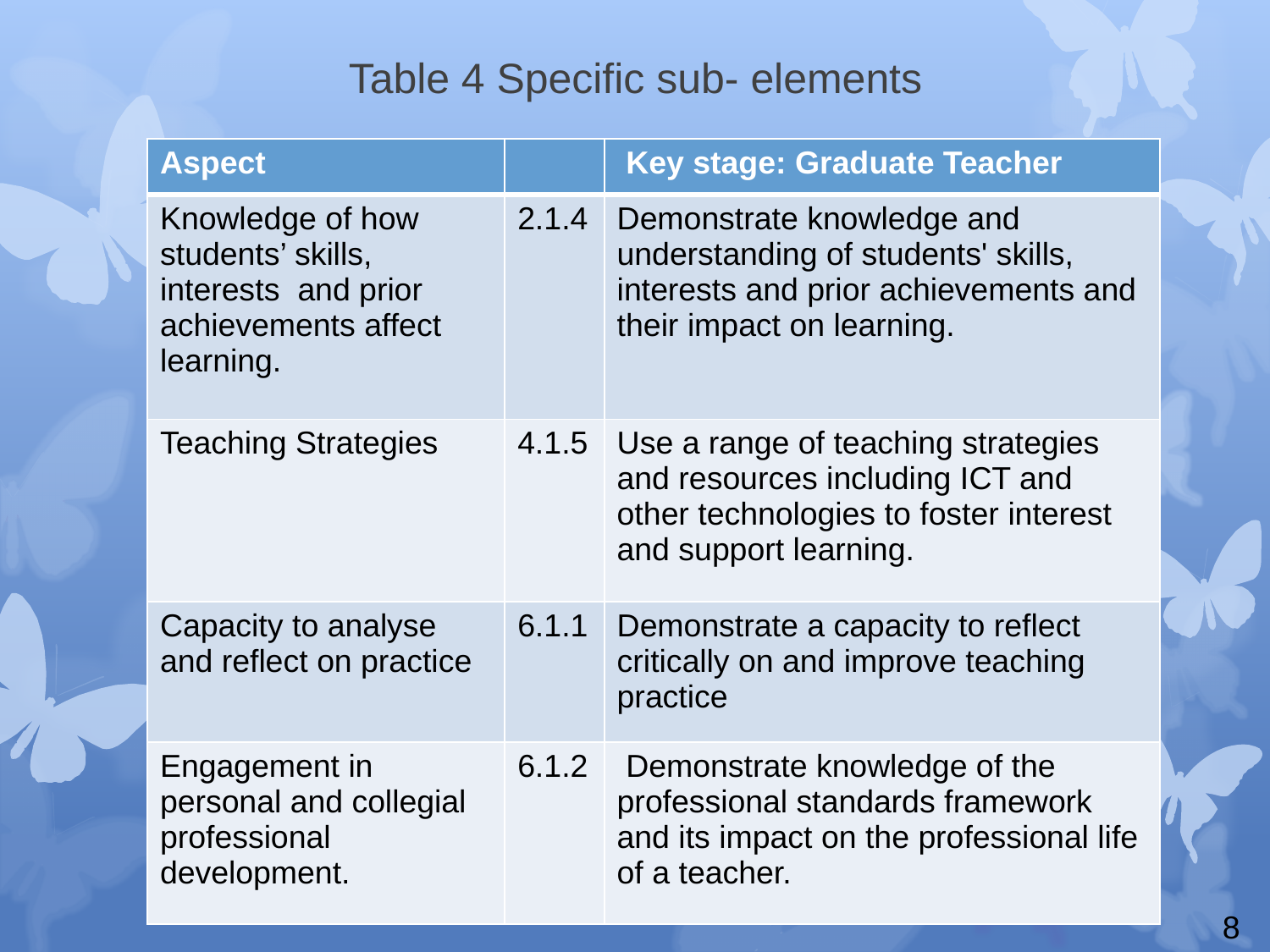

# Table 4 Specific sub- elements
| Aspect |  | Key stage: Graduate Teacher |
| --- | --- | --- |
| Knowledge of how students’ skills, interests and prior achievements affect learning. | 2.1.4 | Demonstrate knowledge and understanding of students' skills, interests and prior achievements and their impact on learning. |
| Teaching Strategies | 4.1.5 | Use a range of teaching strategies and resources including ICT and other technologies to foster interest and support learning. |
| Capacity to analyse and reflect on practice | 6.1.1 | Demonstrate a capacity to reflect critically on and improve teaching practice |
| Engagement in personal and collegial professional development. | 6.1.2 | Demonstrate knowledge of the professional standards framework and its impact on the professional life of a teacher. |
8